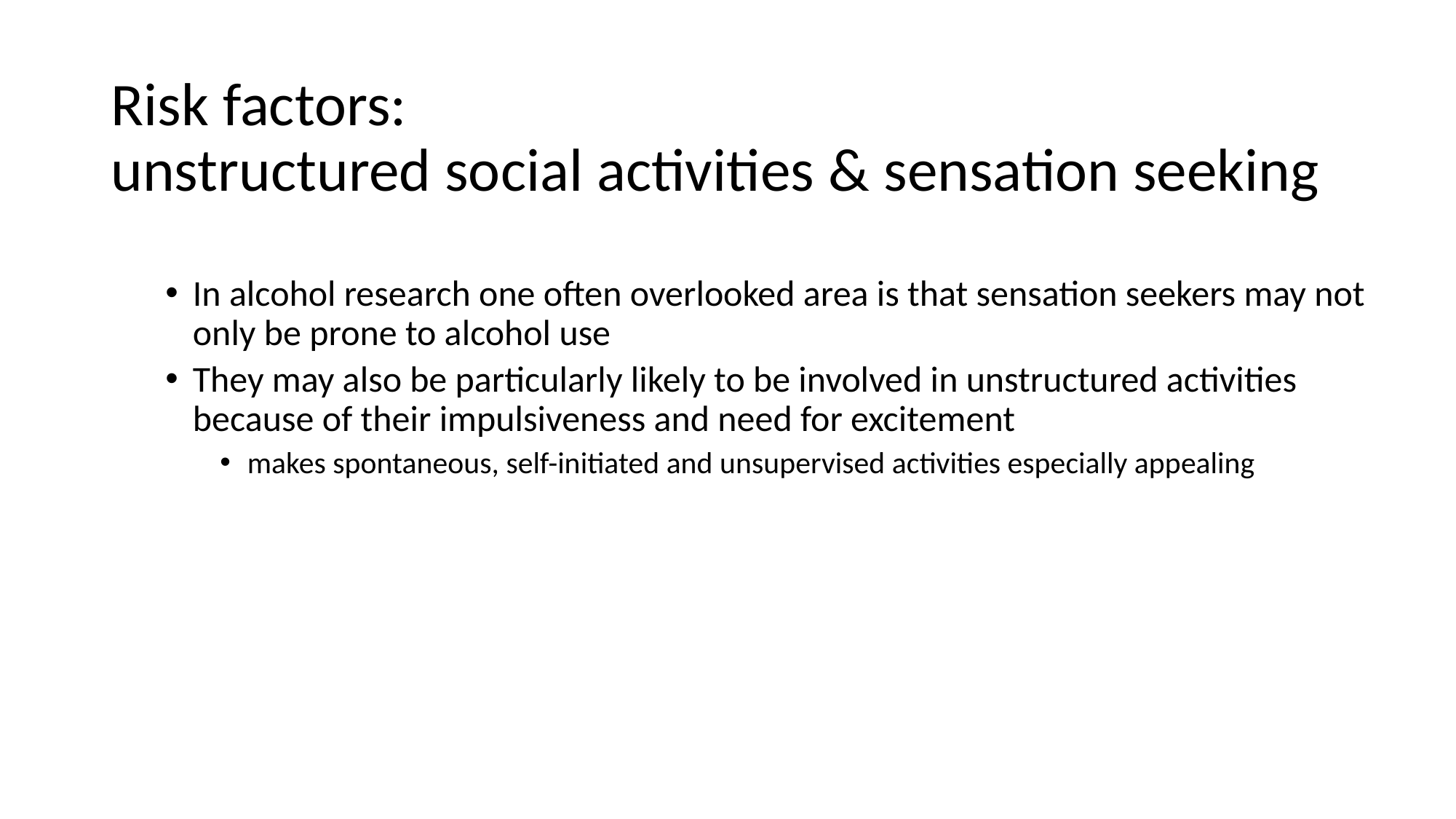

Risk factors:
unstructured social activities & sensation seeking

In alcohol research one often overlooked area is that sensation seekers may not only be prone to alcohol use
They may also be particularly likely to be involved in unstructured activities because of their impulsiveness and need for excitement
makes spontaneous, self-initiated and unsupervised activities especially appealing